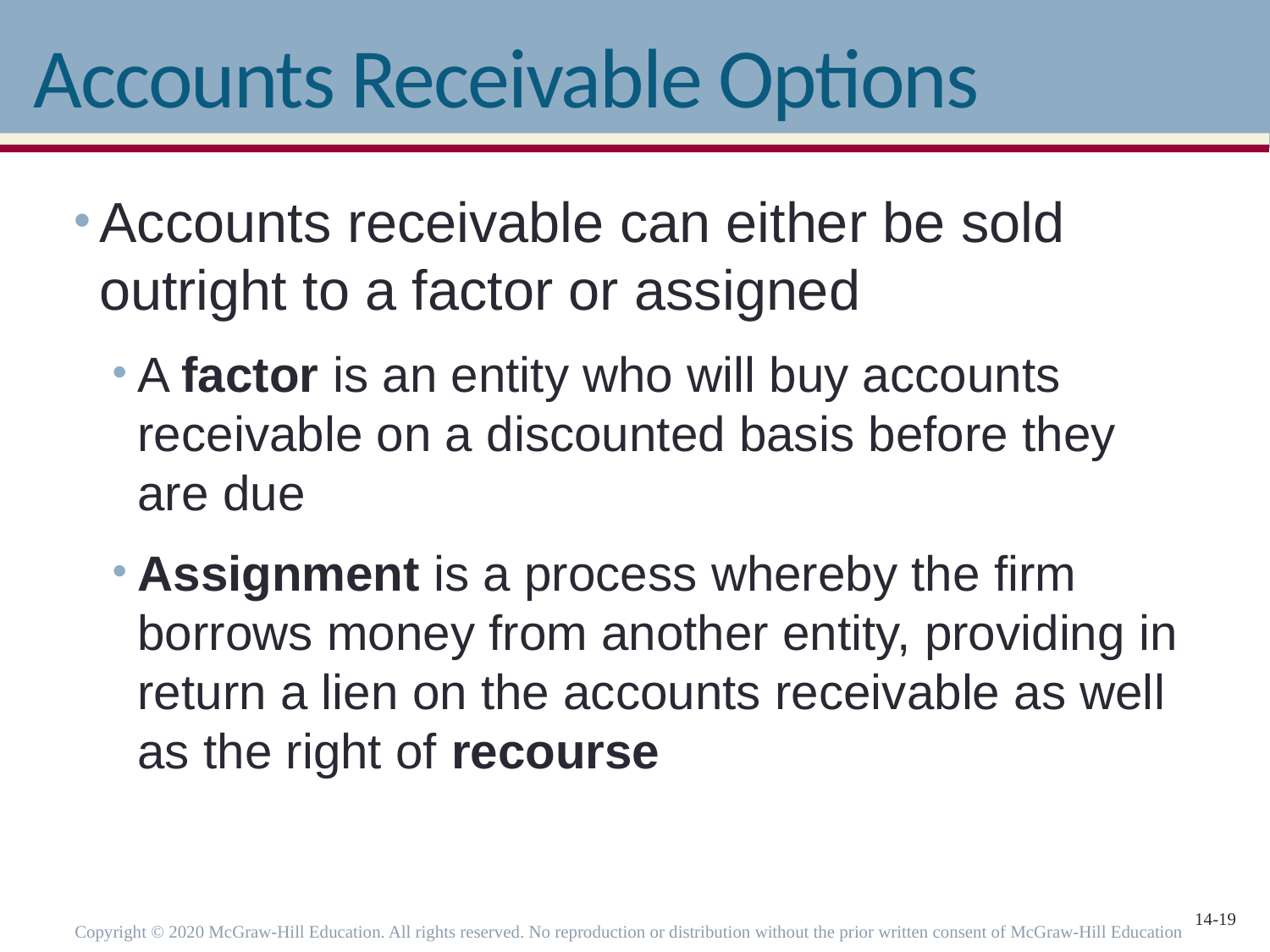

# Accounts Receivable Options
Accounts receivable can either be sold outright to a factor or assigned
A factor is an entity who will buy accounts receivable on a discounted basis before they are due
Assignment is a process whereby the firm borrows money from another entity, providing in return a lien on the accounts receivable as well as the right of recourse
Copyright © 2020 McGraw-Hill Education. All rights reserved. No reproduction or distribution without the prior written consent of McGraw-Hill Education